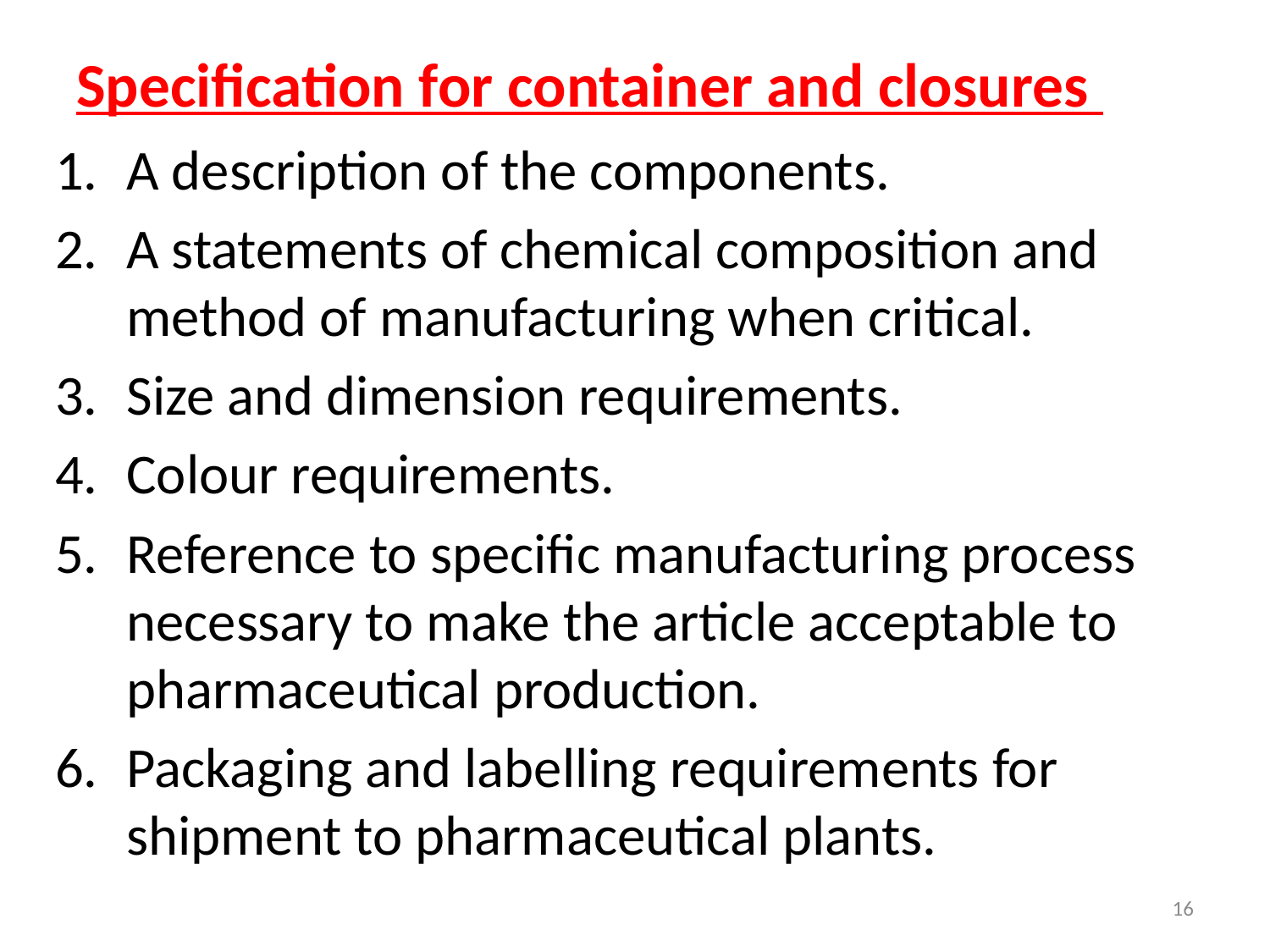

# Specification for container and closures
A description of the components.
A statements of chemical composition and method of manufacturing when critical.
Size and dimension requirements.
Colour requirements.
Reference to specific manufacturing process necessary to make the article acceptable to pharmaceutical production.
Packaging and labelling requirements for shipment to pharmaceutical plants.

16